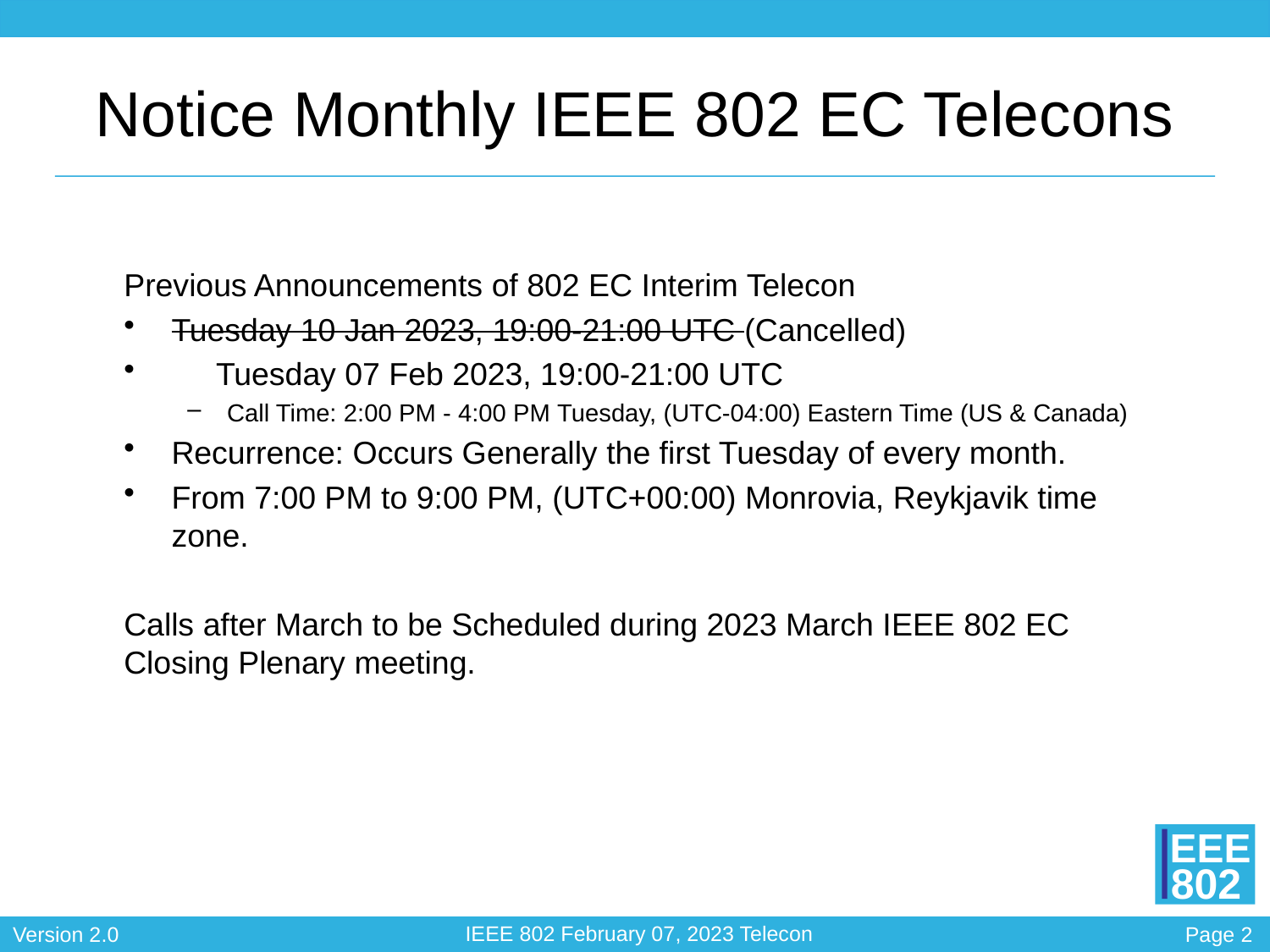

# Notice Monthly IEEE 802 EC Telecons
Previous Announcements of 802 EC Interim Telecon
Tuesday 10 Jan 2023, 19:00-21:00 UTC (Cancelled)
     Tuesday 07 Feb 2023, 19:00-21:00 UTC
Call Time: 2:00 PM - 4:00 PM Tuesday, (UTC-04:00) Eastern Time (US & Canada)
Recurrence: Occurs Generally the first Tuesday of every month.
From 7:00 PM to 9:00 PM, (UTC+00:00) Monrovia, Reykjavik time zone.

Calls after March to be Scheduled during 2023 March IEEE 802 EC Closing Plenary meeting.